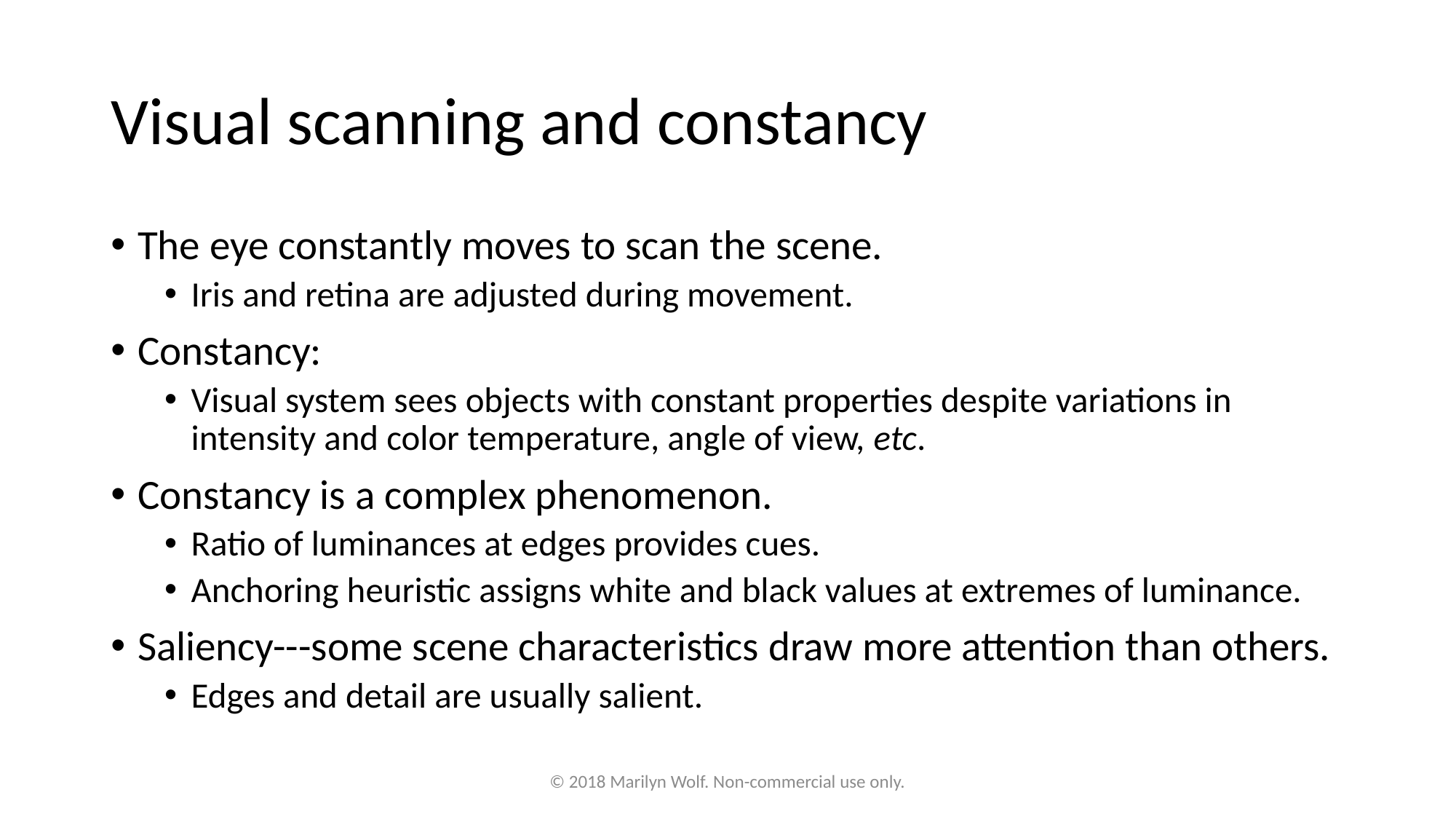

# Visual scanning and constancy
The eye constantly moves to scan the scene.
Iris and retina are adjusted during movement.
Constancy:
Visual system sees objects with constant properties despite variations in intensity and color temperature, angle of view, etc.
Constancy is a complex phenomenon.
Ratio of luminances at edges provides cues.
Anchoring heuristic assigns white and black values at extremes of luminance.
Saliency---some scene characteristics draw more attention than others.
Edges and detail are usually salient.
© 2018 Marilyn Wolf. Non-commercial use only.